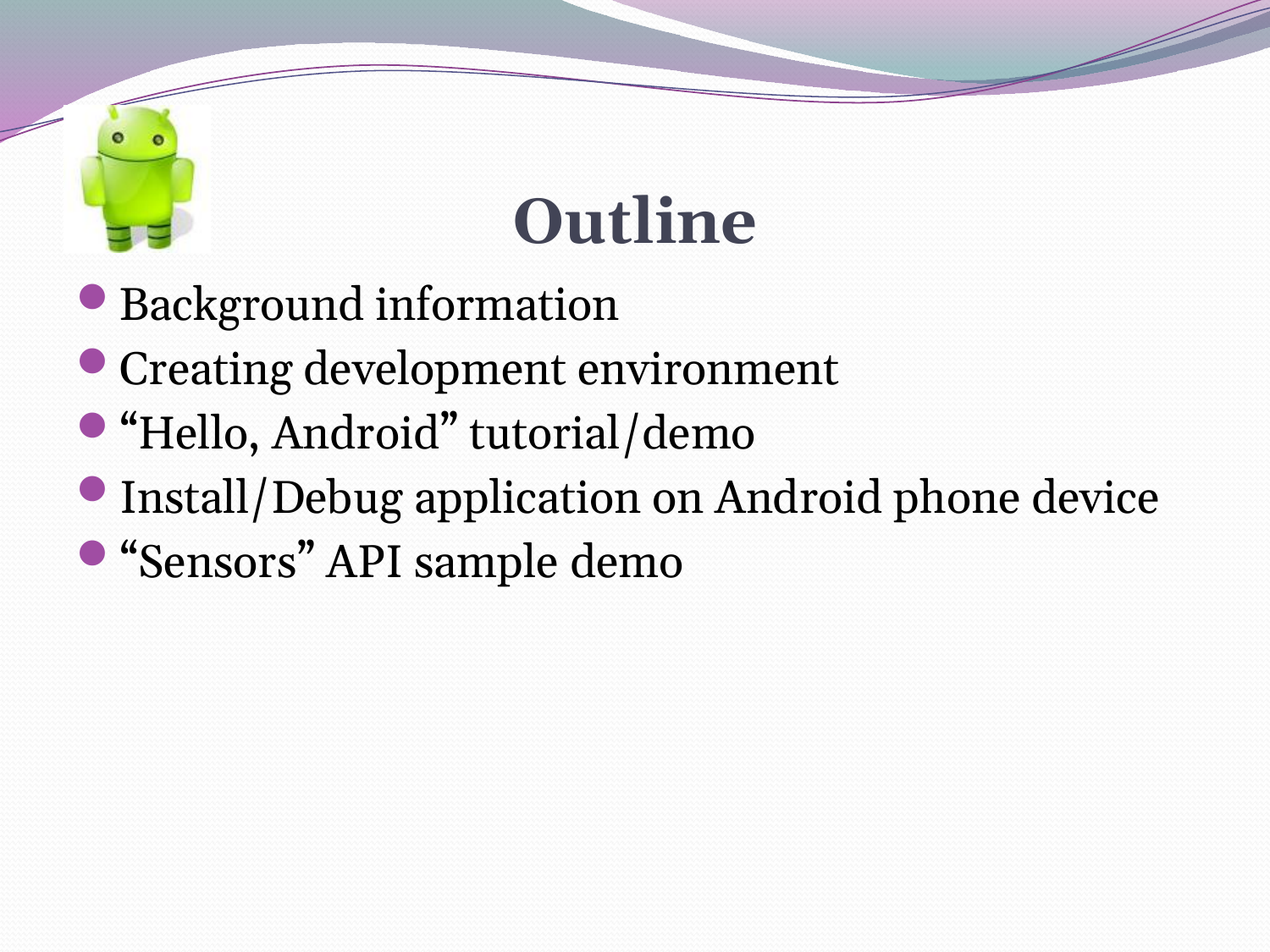

# Outline
Background information
Creating development environment
“Hello, Android” tutorial/demo
Install/Debug application on Android phone device
“Sensors” API sample demo